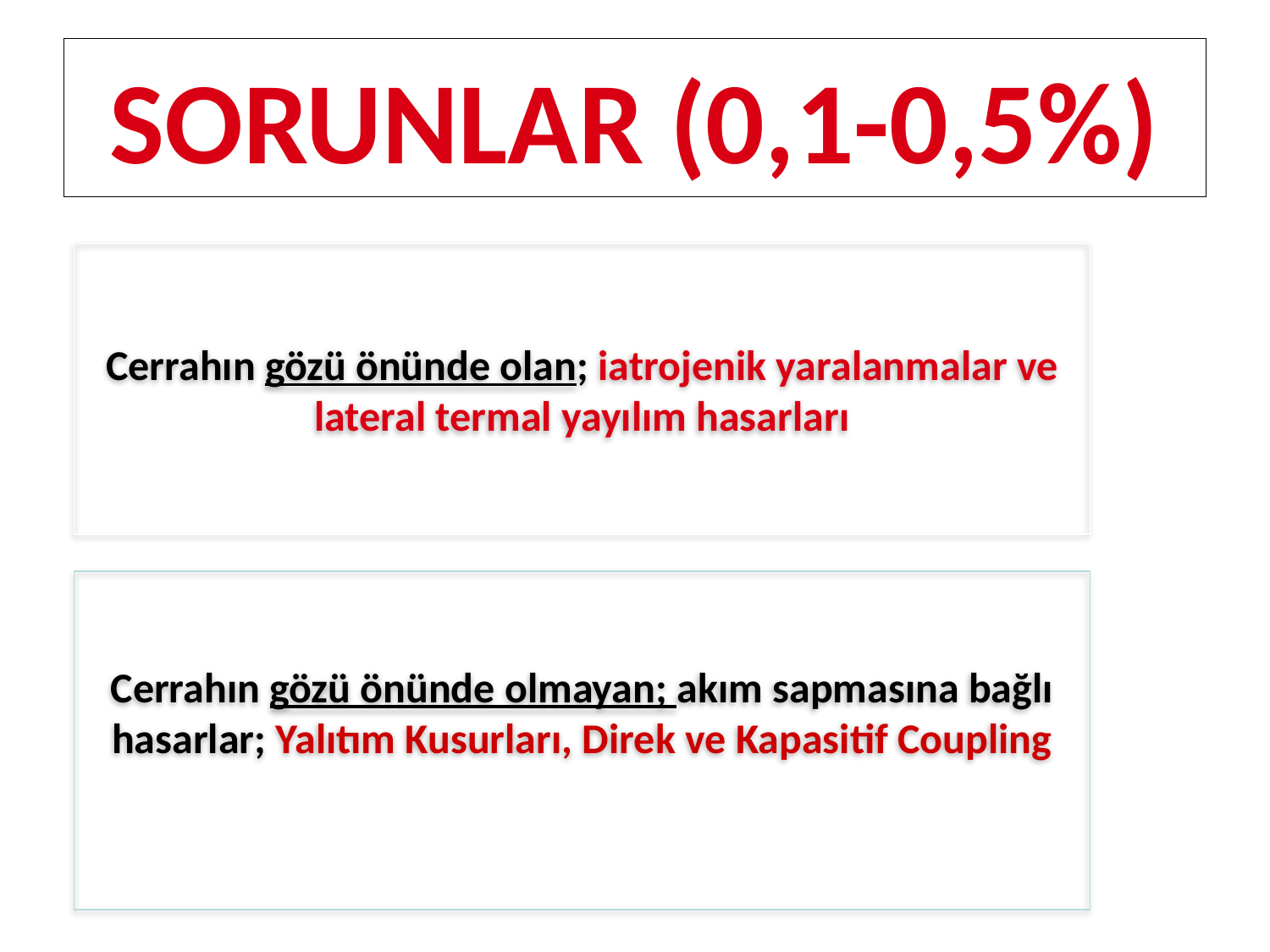

# SORUNLAR (0,1-0,5%)
Cerrahın gözü önünde olan; iatrojenik yaralanmalar ve lateral termal yayılım hasarları
Cerrahın gözü önünde olmayan; akım sapmasına bağlı hasarlar; Yalıtım Kusurları, Direk ve Kapasitif Coupling